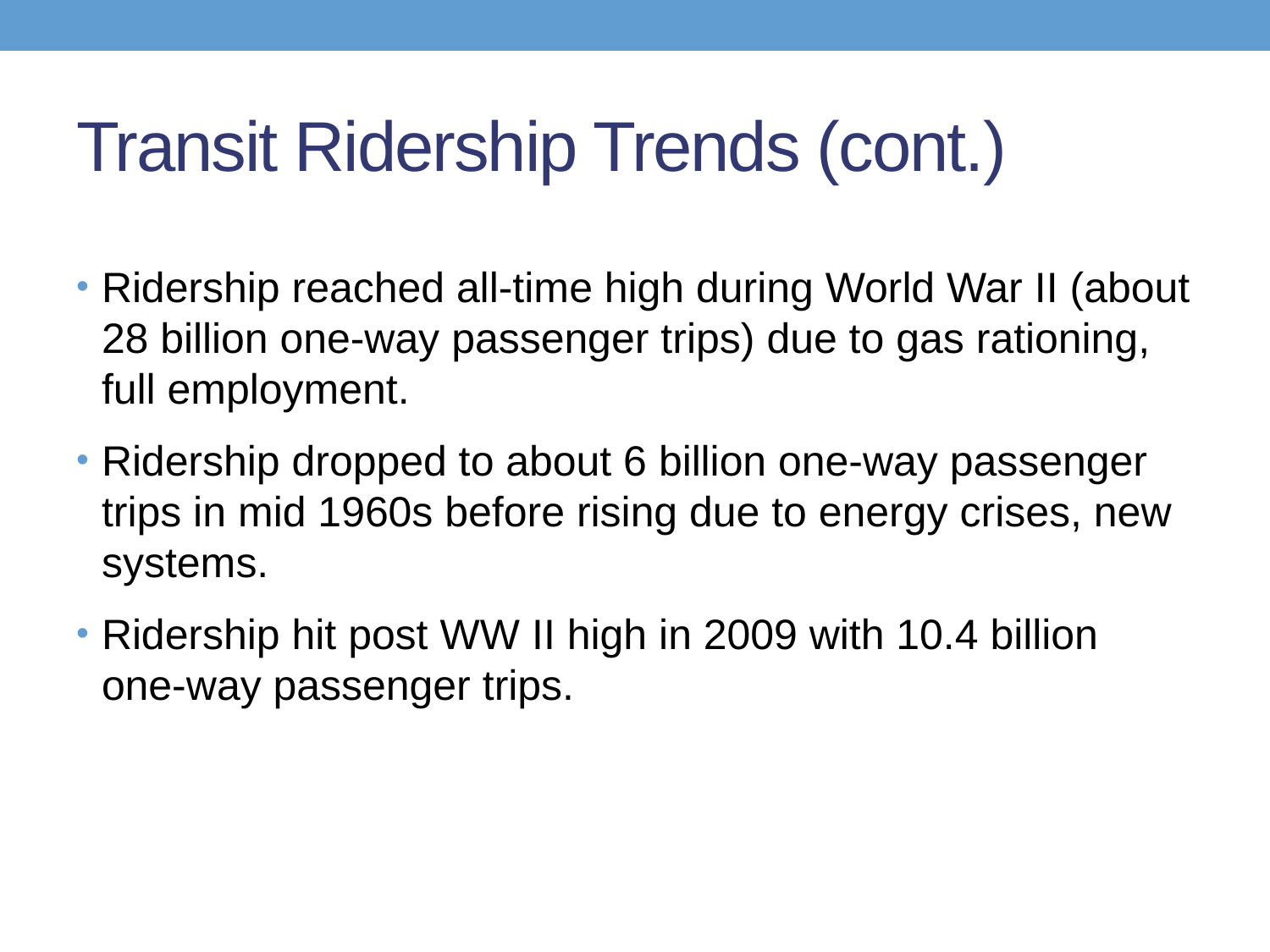

# Transit Ridership Trends (cont.)
Ridership reached all-time high during World War II (about 28 billion one-way passenger trips) due to gas rationing, full employment.
Ridership dropped to about 6 billion one-way passenger trips in mid 1960s before rising due to energy crises, new systems.
Ridership hit post WW II high in 2009 with 10.4 billion one-way passenger trips.